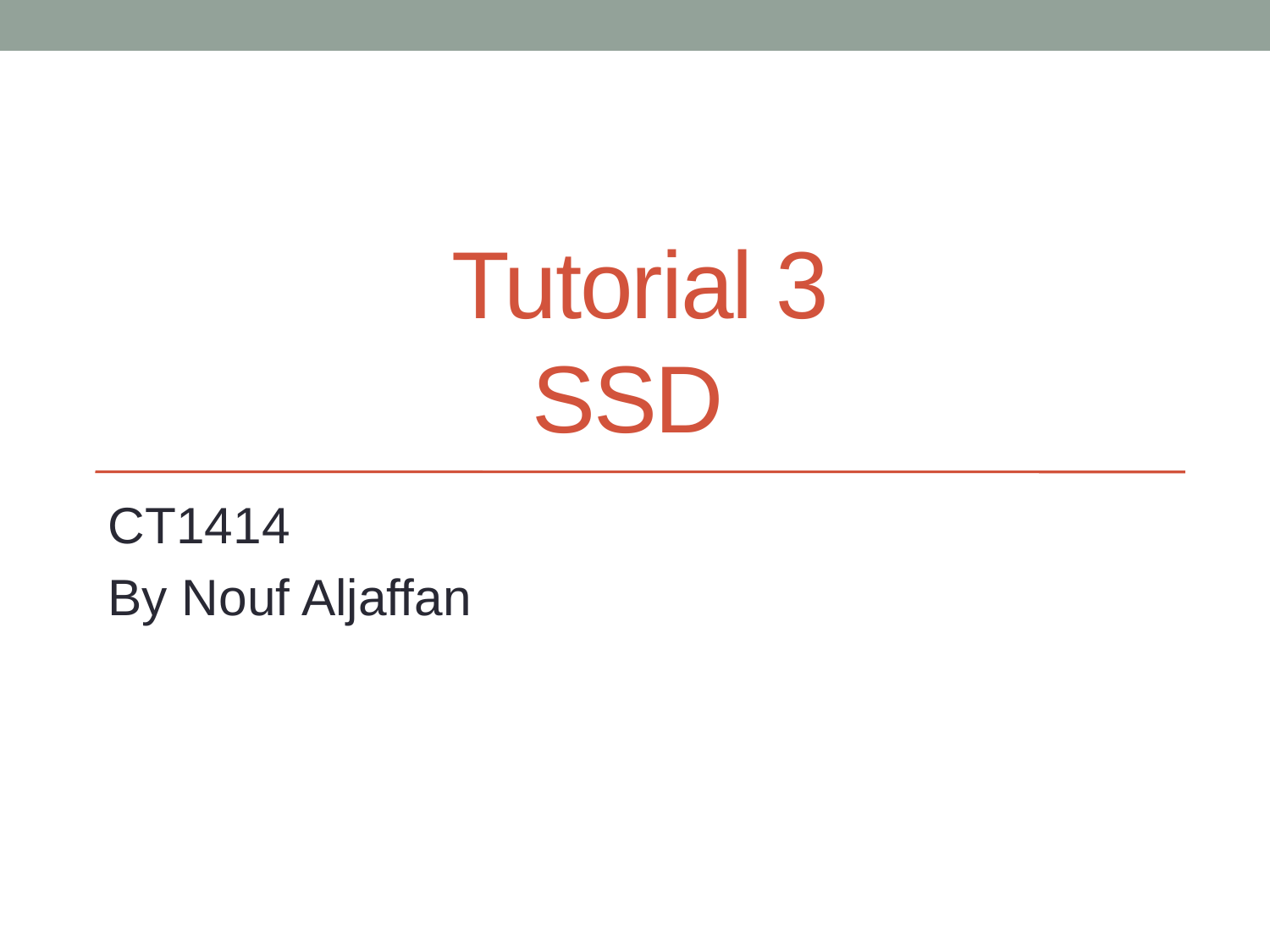

# Tutorial 3 SSD
CT1414
By Nouf Aljaffan